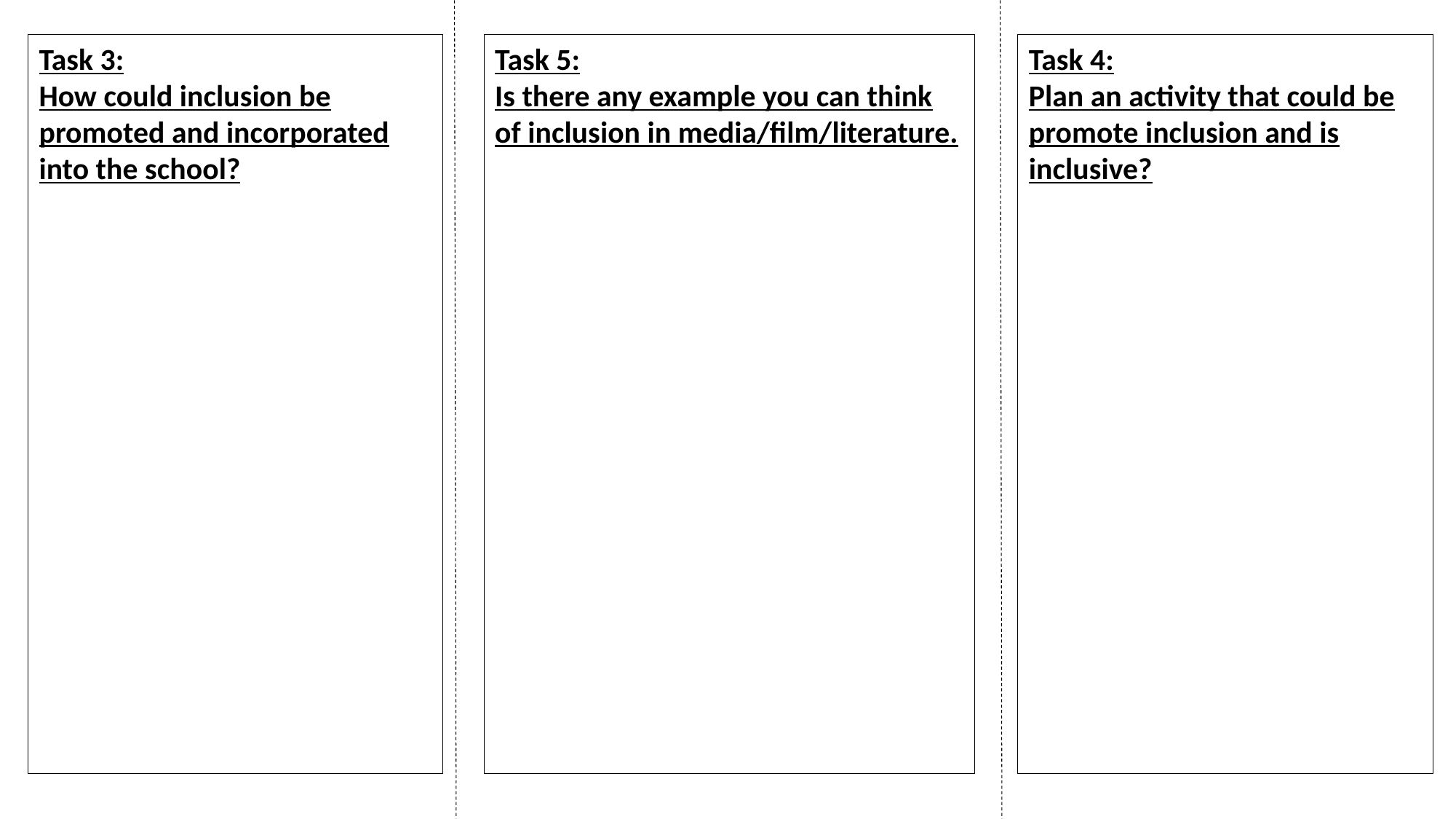

# Leaflet template Leaflet inside (Pupil copy)
Task 4:
Plan an activity that could be promote inclusion and is inclusive?

Task 3:
How could inclusion be promoted and incorporated into the school?

Task 5:
Is there any example you can think of inclusion in media/film/literature.